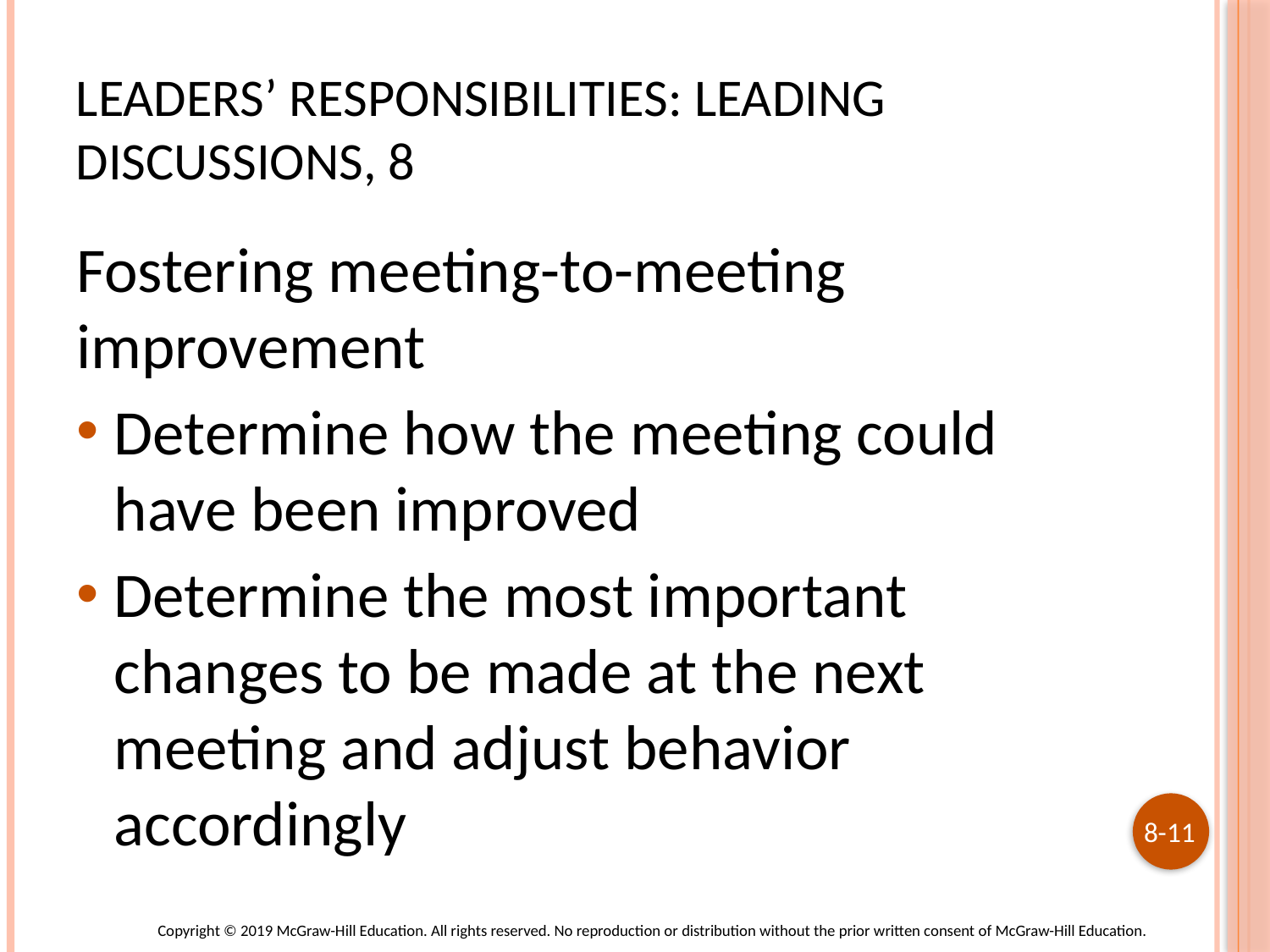

# Leaders’ Responsibilities: Leading Discussions, 8
Fostering meeting-to-meeting improvement
Determine how the meeting could have been improved
Determine the most important changes to be made at the next meeting and adjust behavior accordingly